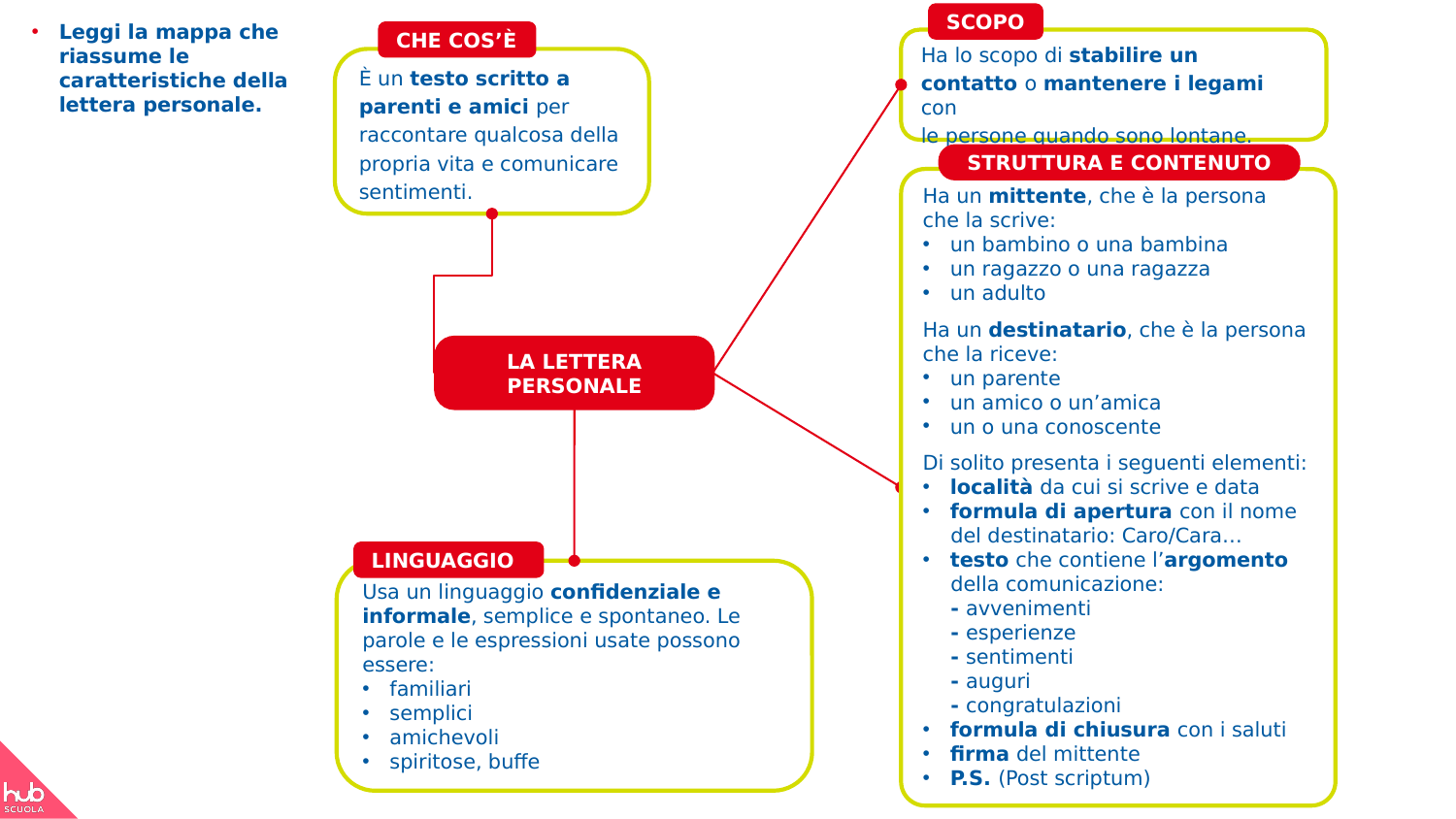

SCOPO
Ha lo scopo di stabilire un
contatto o mantenere i legami con
le persone quando sono lontane.
Leggi la mappa che riassume le caratteristiche della lettera personale.
CHE COS’È
È un testo scritto a
parenti e amici per
raccontare qualcosa della
propria vita e comunicare
sentimenti.
STRUTTURA E CONTENUTO
Ha un mittente, che è la persona
che la scrive:
un bambino o una bambina
un ragazzo o una ragazza
un adulto
Ha un destinatario, che è la persona che la riceve:
un parente
un amico o un’amica
un o una conoscente
Di solito presenta i seguenti elementi:
località da cui si scrive e data
formula di apertura con il nome
del destinatario: Caro/Cara…
testo che contiene l’argomento
della comunicazione:
- avvenimenti
- esperienze
- sentimenti
- auguri
- congratulazioni
formula di chiusura con i saluti
firma del mittente
P.S. (Post scriptum)
LA LETTERA
PERSONALE
LINGUAGGIO
Usa un linguaggio confidenziale e informale, semplice e spontaneo. Le
parole e le espressioni usate possono essere:
familiari
semplici
amichevoli
spiritose, buffe